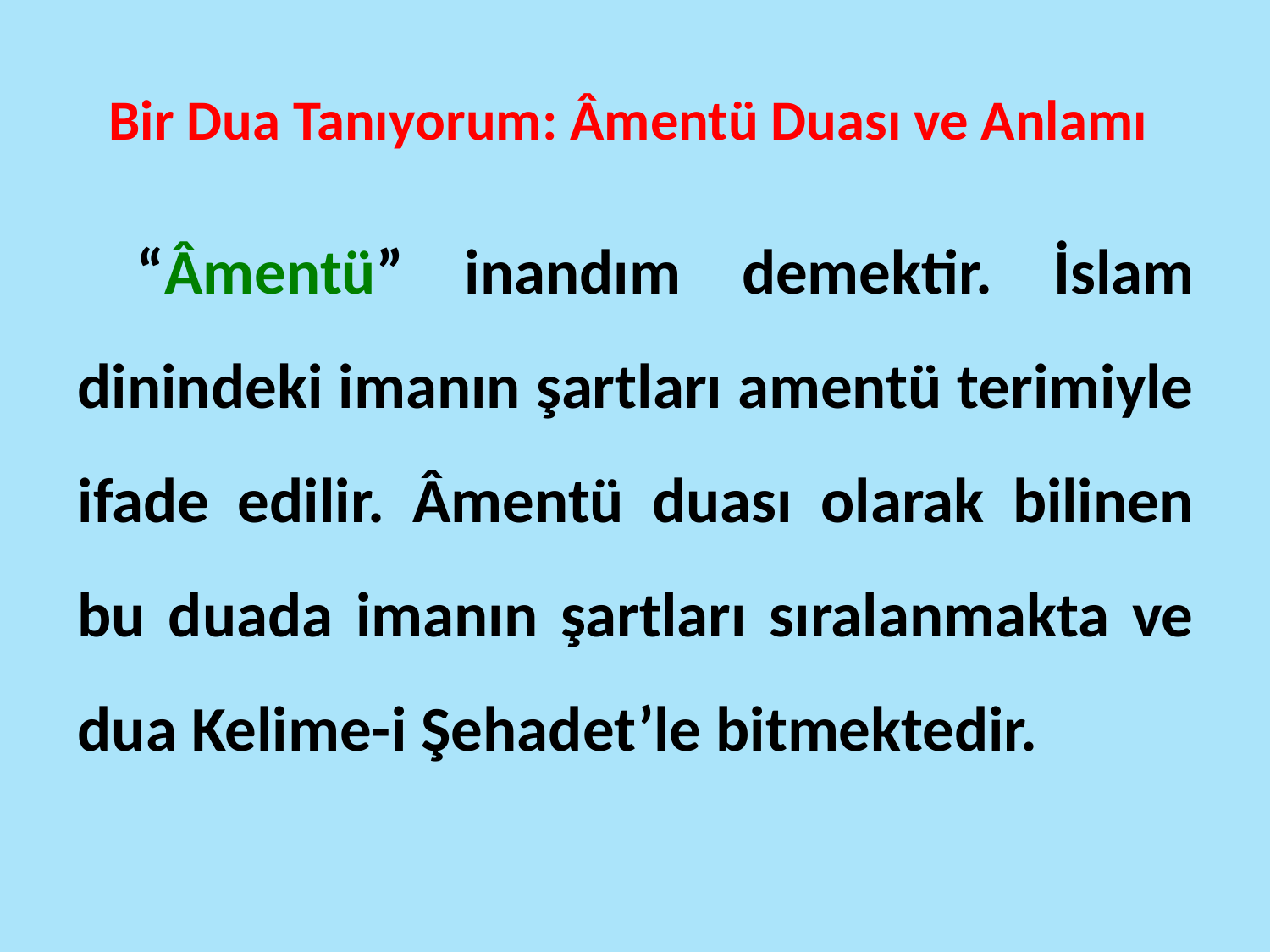

# Bir Dua Tanıyorum: Âmentü Duası ve Anlamı
 “Âmentü” inandım demektir. İslam dinindeki imanın şartları amentü terimiyle ifade edilir. Âmentü duası olarak bilinen bu duada imanın şartları sıralanmakta ve dua Kelime-i Şehadet’le bitmektedir.